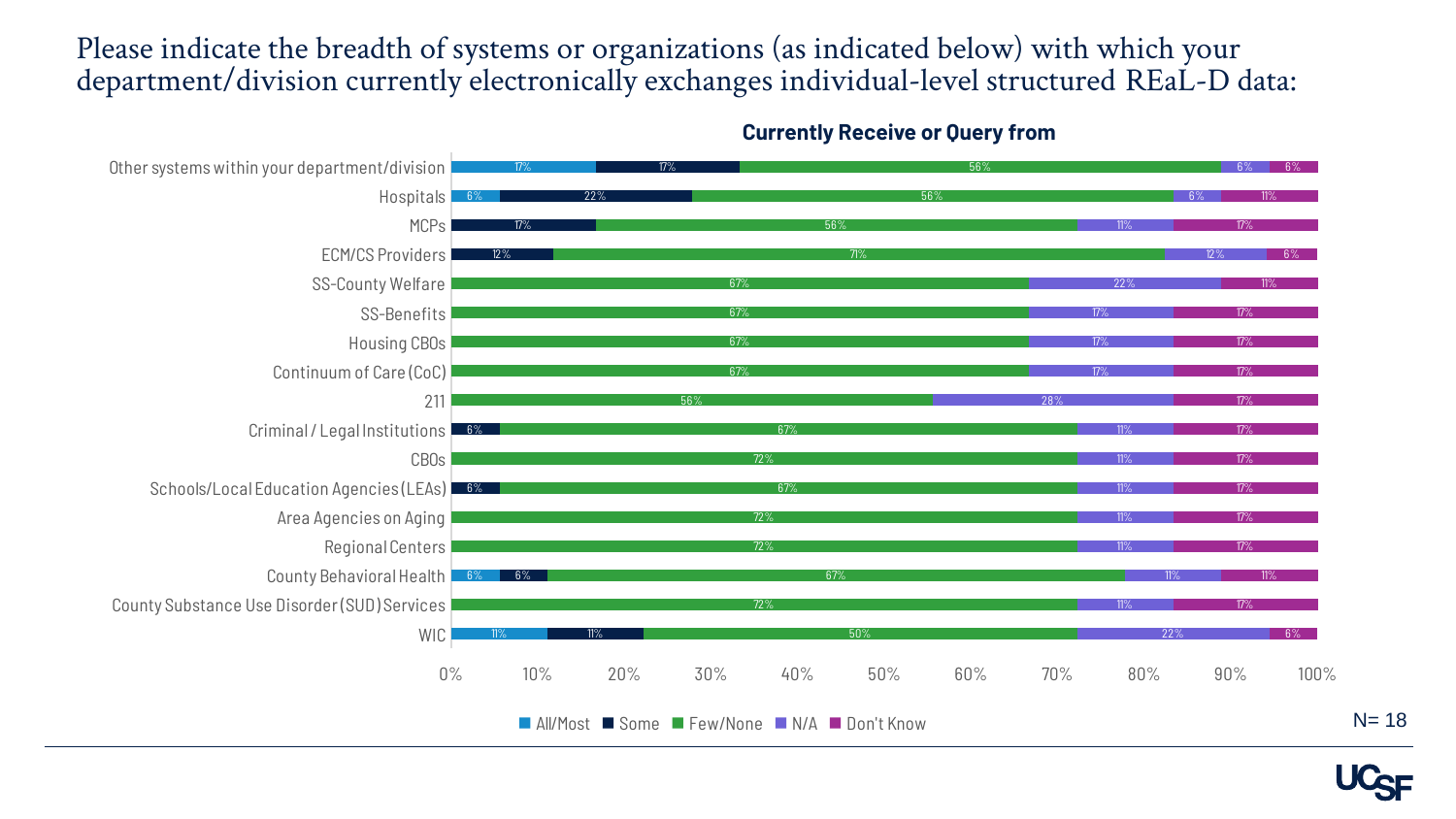

# Please indicate the breadth of systems or organizations (as indicated below) with which your department/division currently electronically exchanges individual-level structured REaL-D data:
Currently Receive or Query from

### Chart

| Category | All/Most | Some | Few/None | N/A | Don't Know |
|---|---|---|---|---|---|
| Other systems within your department/division | 0.16666666666666666 | 0.16666666666666666 | 0.5555555555555556 | 0.05555555555555555 | 0.05555555555555555 |
| Hospitals | 0.05555555555555555 | 0.2222222222222222 | 0.5555555555555556 | 0.05555555555555555 | 0.1111111111111111 |
| MCPs | None | 0.16666666666666666 | 0.5555555555555556 | 0.1111111111111111 | 0.16666666666666666 |
| ECM/CS Providers | None | 0.11764705882352941 | 0.7058823529411765 | 0.11764705882352941 | 0.058823529411764705 |
| SS-County Welfare | None | None | 0.6666666666666666 | 0.2222222222222222 | 0.1111111111111111 |
| SS-Benefits | None | None | 0.6666666666666666 | 0.16666666666666666 | 0.16666666666666666 |
| Housing CBOs | None | None | 0.6666666666666666 | 0.16666666666666666 | 0.16666666666666666 |
| Continuum of Care (CoC) | None | None | 0.6666666666666666 | 0.16666666666666666 | 0.16666666666666666 |
| 211 | None | None | 0.5555555555555556 | 0.2777777777777778 | 0.16666666666666666 |
| Criminal / Legal Institutions | None | 0.05555555555555555 | 0.6666666666666666 | 0.1111111111111111 | 0.16666666666666666 |
| CBOs | None | None | 0.7222222222222222 | 0.1111111111111111 | 0.16666666666666666 |
| Schools/Local Education Agencies (LEAs) | None | 0.05555555555555555 | 0.6666666666666666 | 0.1111111111111111 | 0.16666666666666666 |
| Area Agencies on Aging | None | None | 0.7222222222222222 | 0.1111111111111111 | 0.16666666666666666 |
| Regional Centers | None | None | 0.7222222222222222 | 0.1111111111111111 | 0.16666666666666666 |
| County Behavioral Health | 0.05555555555555555 | 0.05555555555555555 | 0.6666666666666666 | 0.1111111111111111 | 0.1111111111111111 |
| County Substance Use Disorder (SUD) Services | None | None | 0.7222222222222222 | 0.1111111111111111 | 0.16666666666666666 |
| WIC | 0.1111111111111111 | 0.1111111111111111 | 0.5 | 0.2222222222222222 | 0.05555555555555555 |
N= 18